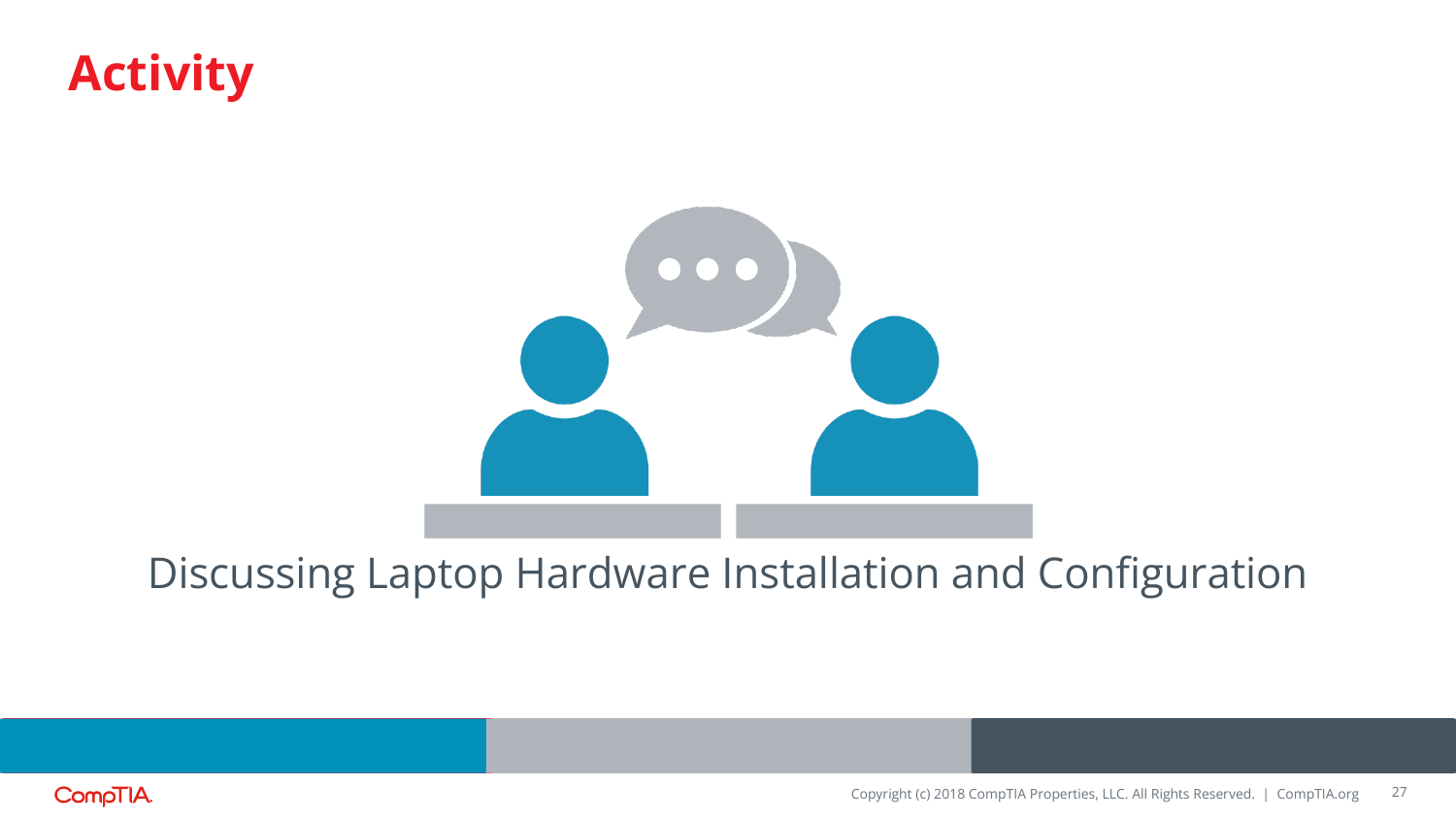

Discussing Laptop Hardware Installation and Configuration
27